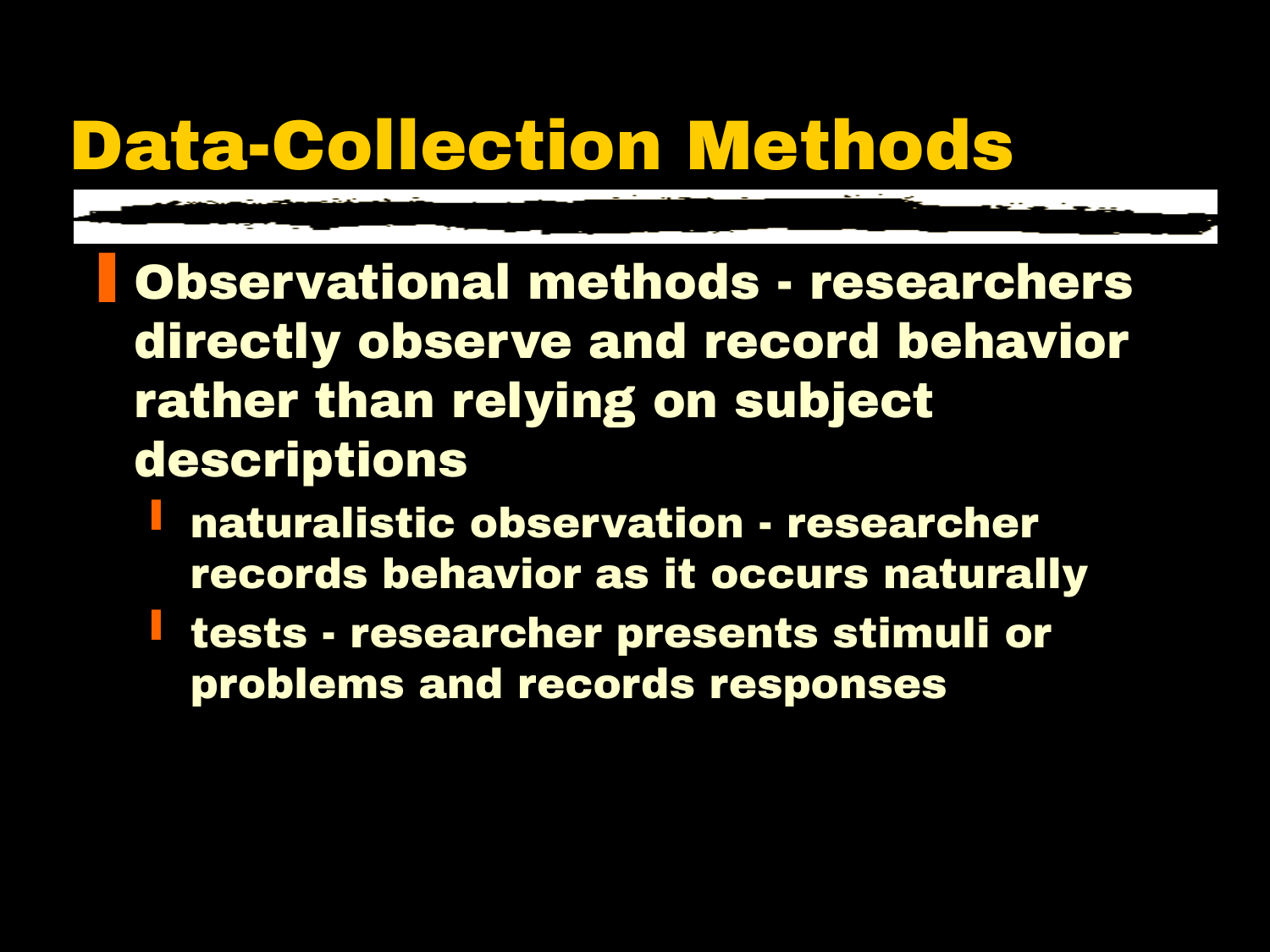

# Data-Collection Methods
Observational methods - researchers directly observe and record behavior rather than relying on subject descriptions
naturalistic observation - researcher records behavior as it occurs naturally
tests - researcher presents stimuli or problems and records responses